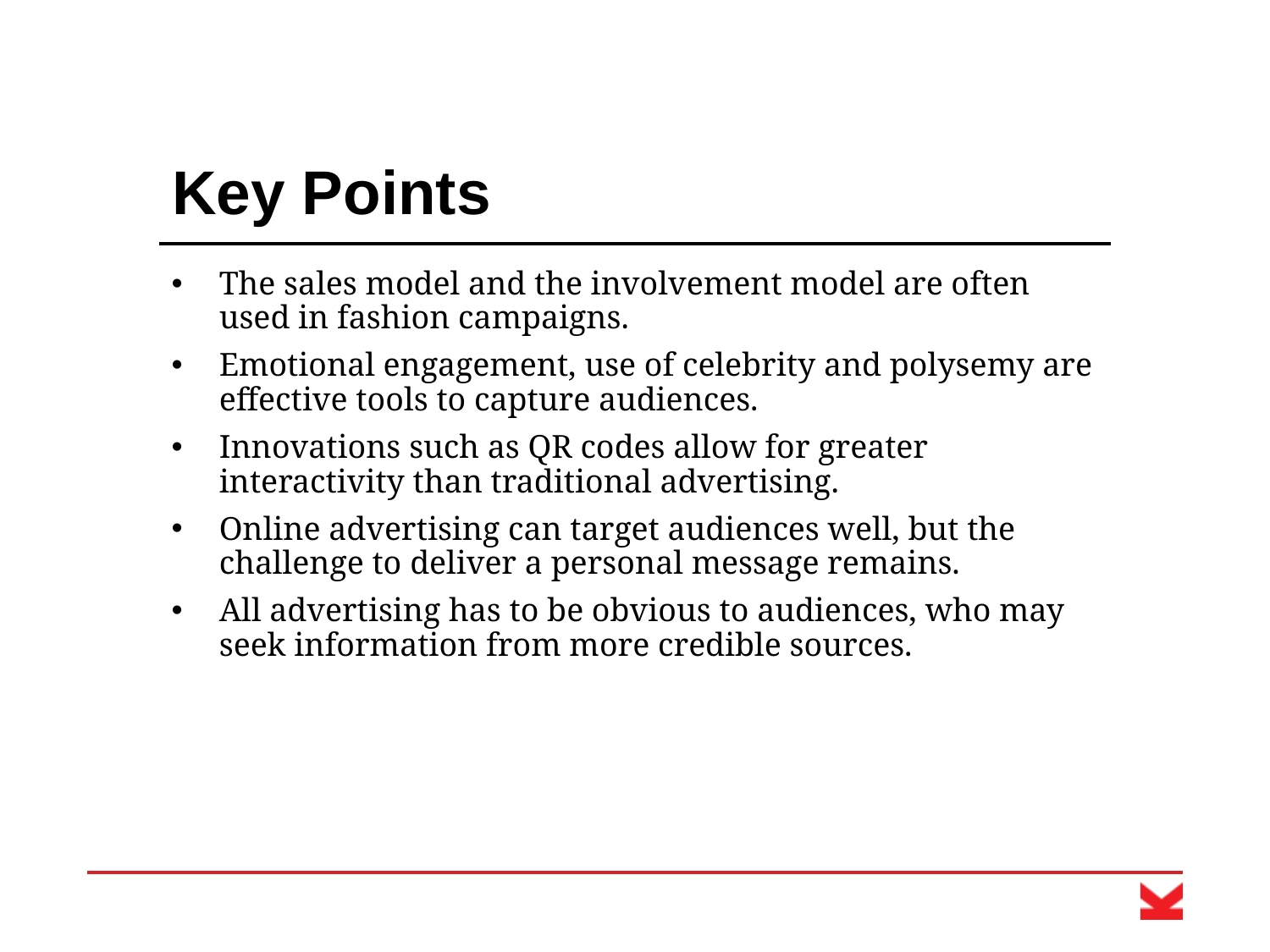

# Key Points
The sales model and the involvement model are often used in fashion campaigns.
Emotional engagement, use of celebrity and polysemy are effective tools to capture audiences.
Innovations such as QR codes allow for greater interactivity than traditional advertising.
Online advertising can target audiences well, but the challenge to deliver a personal message remains.
All advertising has to be obvious to audiences, who may seek information from more credible sources.